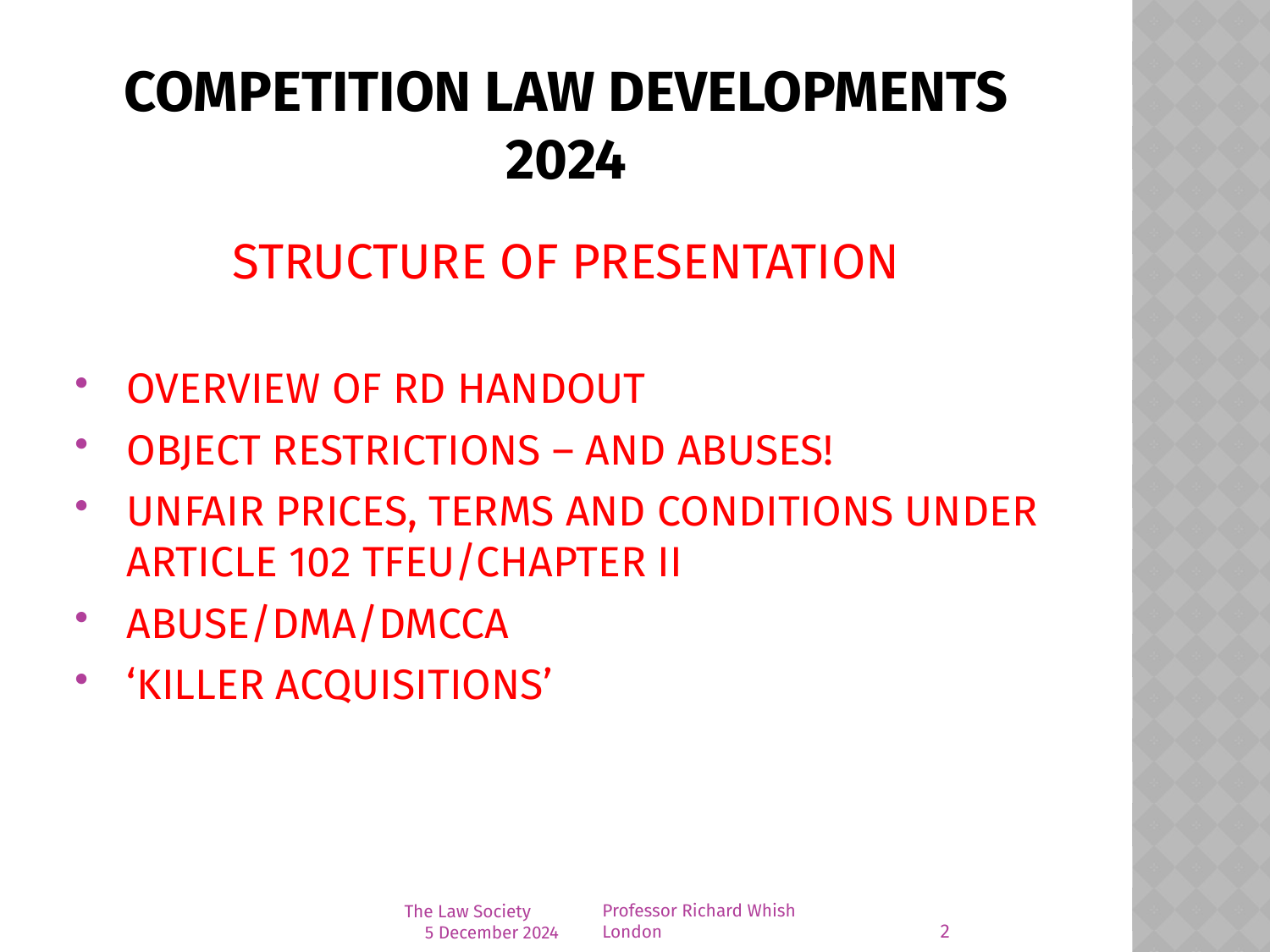

# Competition law developments 2024
STRUCTURE OF PRESENTATION

OVERVIEW OF RD HANDOUT
OBJECT RESTRICTIONS – AND ABUSES!
UNFAIR PRICES, TERMS AND CONDITIONS UNDER ARTICLE 102 TFEU/CHAPTER II
ABUSE/DMA/DMCCA
‘KILLER ACQUISITIONS’

2
The Law Society
5 December 2024
Professor Richard Whish London